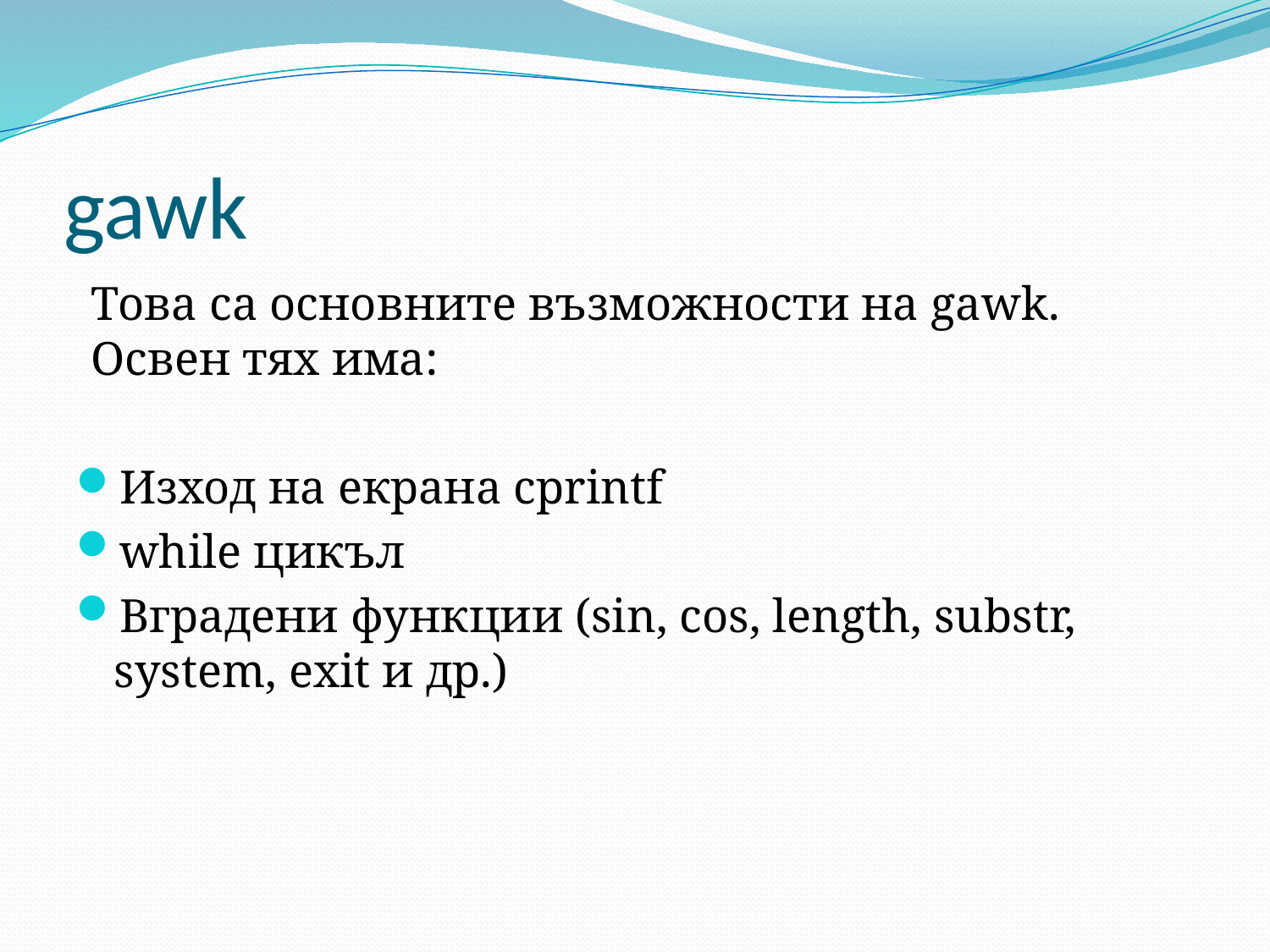

# gawk
Това са основните възможности на gawk. Освен тях има:

Изход на екрана сprintf
while цикъл
Вградени функции (sin, cos, length, substr, system, exit и др.)